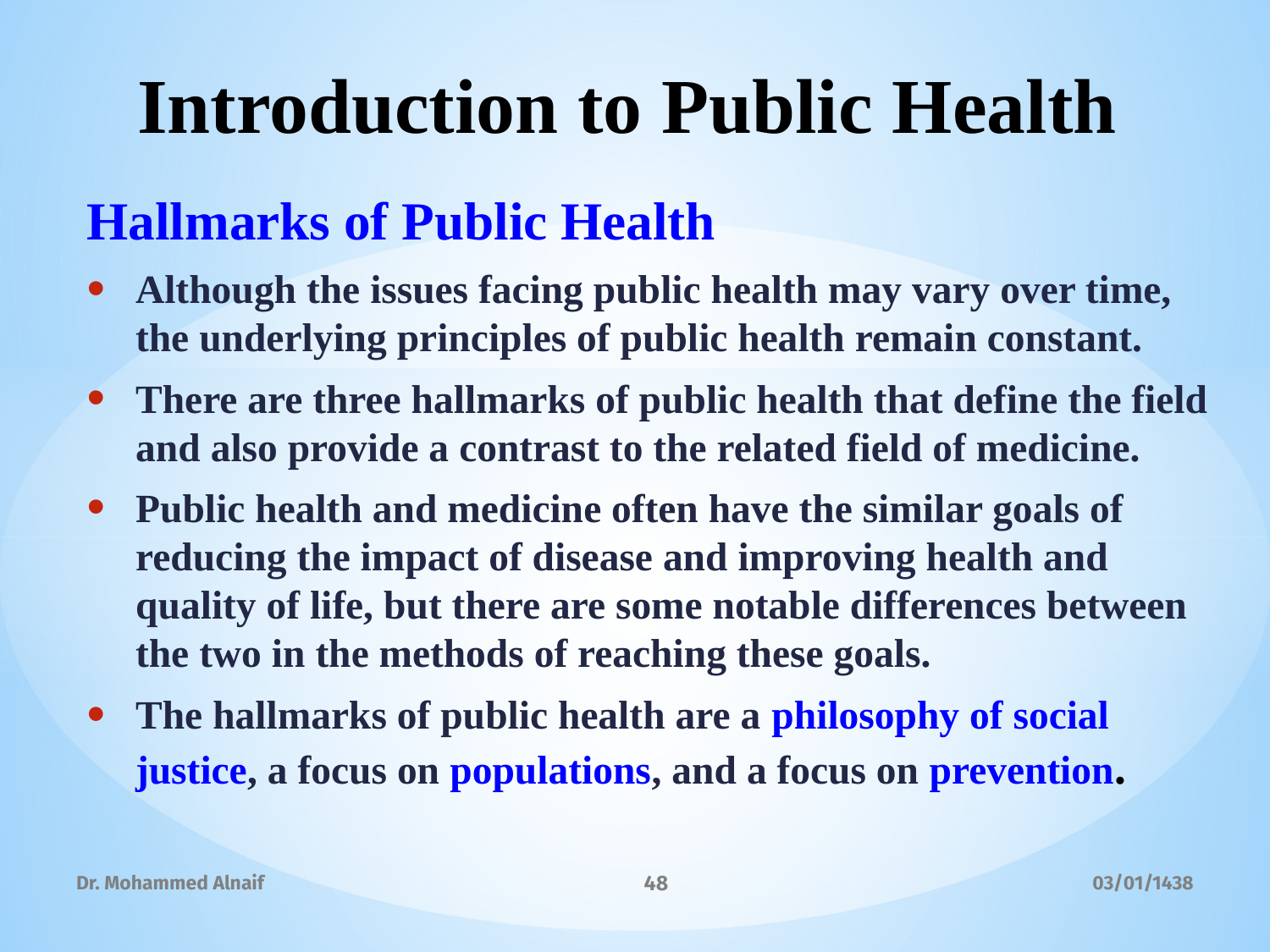

# Introduction to Public Health
Hallmarks of Public Health
Although the issues facing public health may vary over time, the underlying principles of public health remain constant.
There are three hallmarks of public health that define the field and also provide a contrast to the related field of medicine.
Public health and medicine often have the similar goals of reducing the impact of disease and improving health and quality of life, but there are some notable differences between the two in the methods of reaching these goals.
The hallmarks of public health are a philosophy of social justice, a focus on populations, and a focus on prevention.
Dr. Mohammed Alnaif
48
03/01/1438